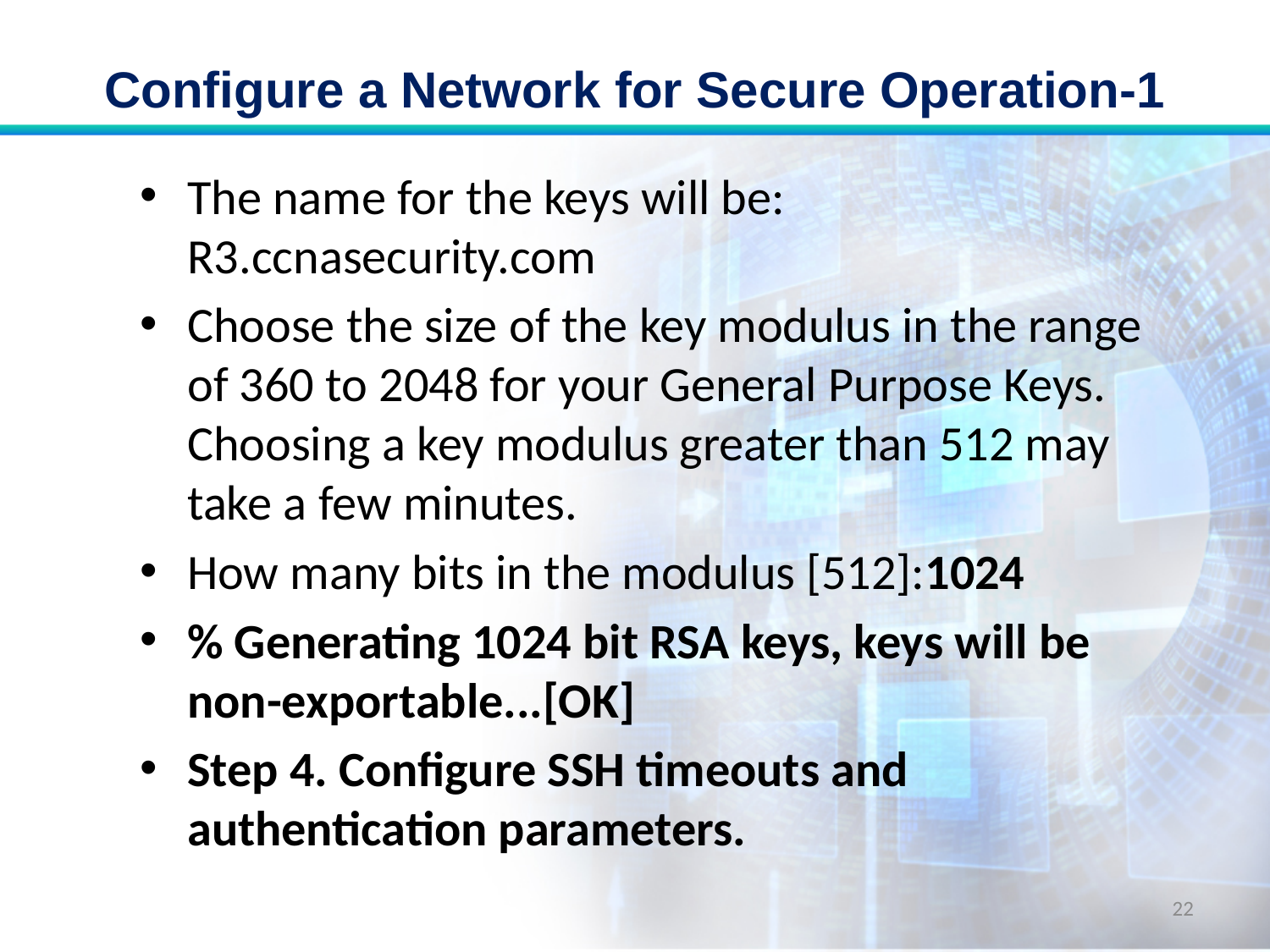

# Configure a Network for Secure Operation-1
The name for the keys will be: R3.ccnasecurity.com
Choose the size of the key modulus in the range of 360 to 2048 for your General Purpose Keys. Choosing a key modulus greater than 512 may take a few minutes.
How many bits in the modulus [512]:1024
% Generating 1024 bit RSA keys, keys will be non-exportable...[OK]
Step 4. Configure SSH timeouts and authentication parameters.
22